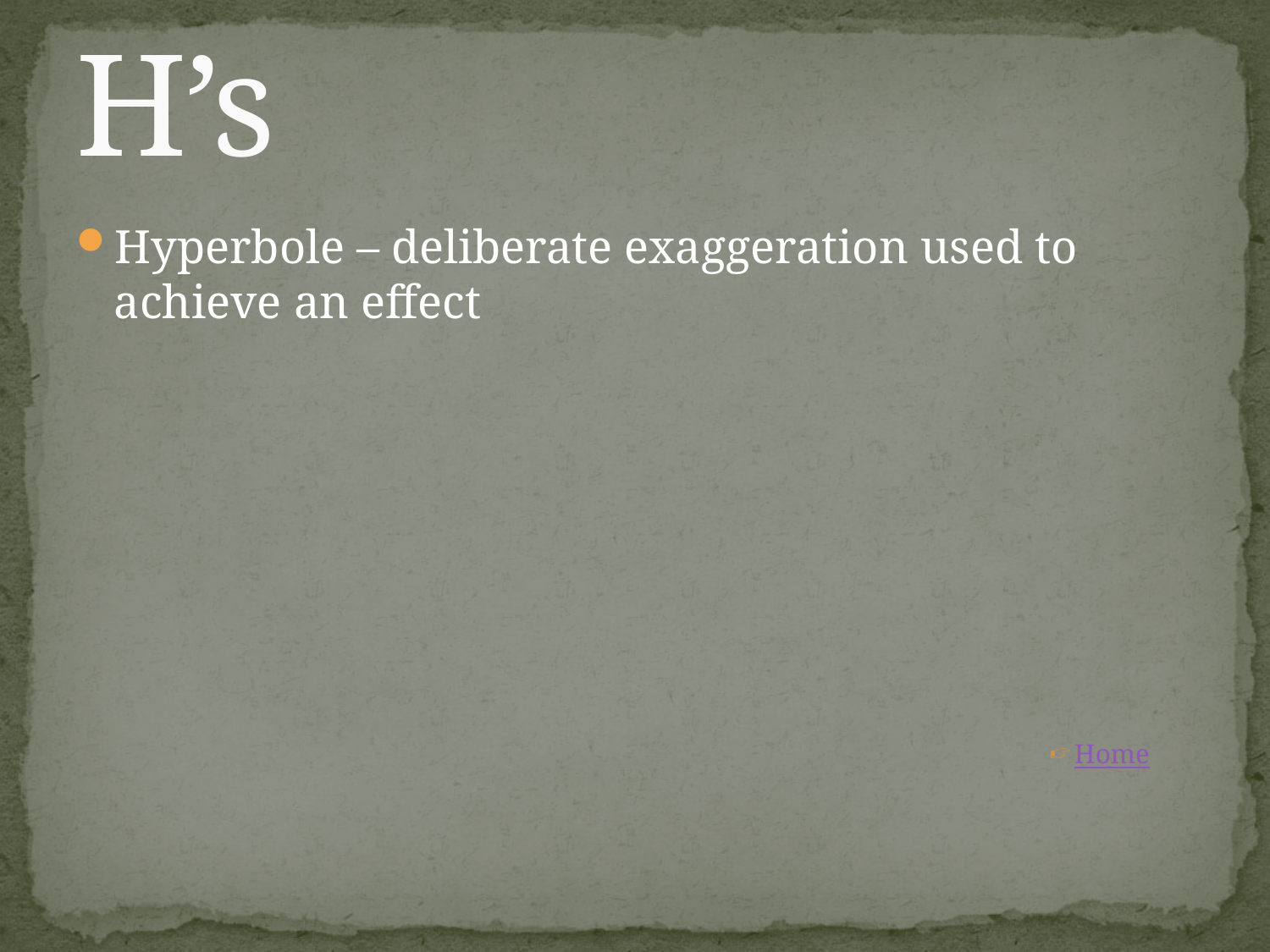

# H’s
Hyperbole – deliberate exaggeration used to achieve an effect

Home